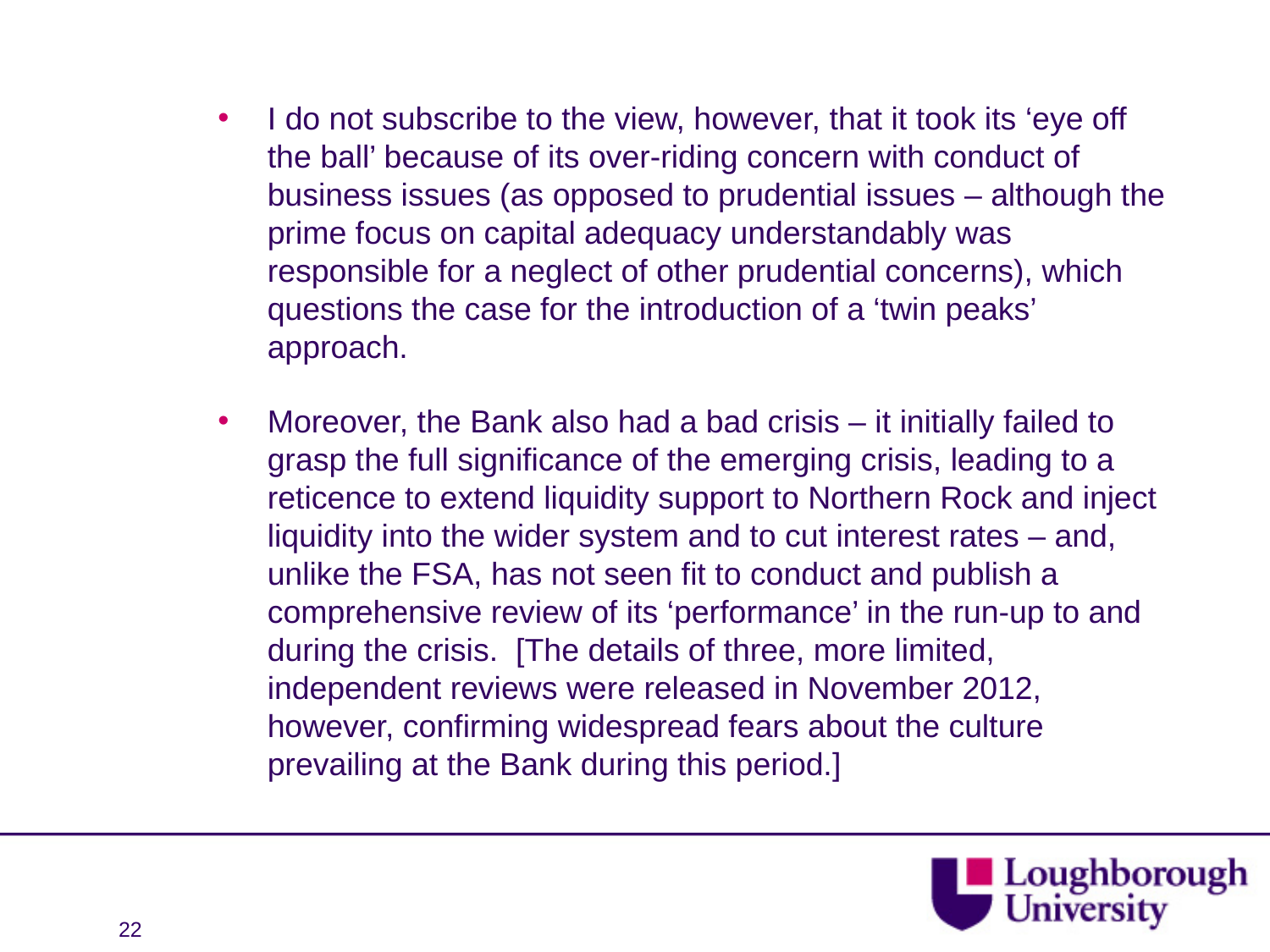

I do not subscribe to the view, however, that it took its ‘eye off the ball’ because of its over-riding concern with conduct of business issues (as opposed to prudential issues – although the prime focus on capital adequacy understandably was responsible for a neglect of other prudential concerns), which questions the case for the introduction of a ‘twin peaks’ approach.

Moreover, the Bank also had a bad crisis – it initially failed to grasp the full significance of the emerging crisis, leading to a reticence to extend liquidity support to Northern Rock and inject liquidity into the wider system and to cut interest rates – and, unlike the FSA, has not seen fit to conduct and publish a comprehensive review of its ‘performance’ in the run-up to and during the crisis.  [The details of three, more limited, independent reviews were released in November 2012, however, confirming widespread fears about the culture prevailing at the Bank during this period.]

22